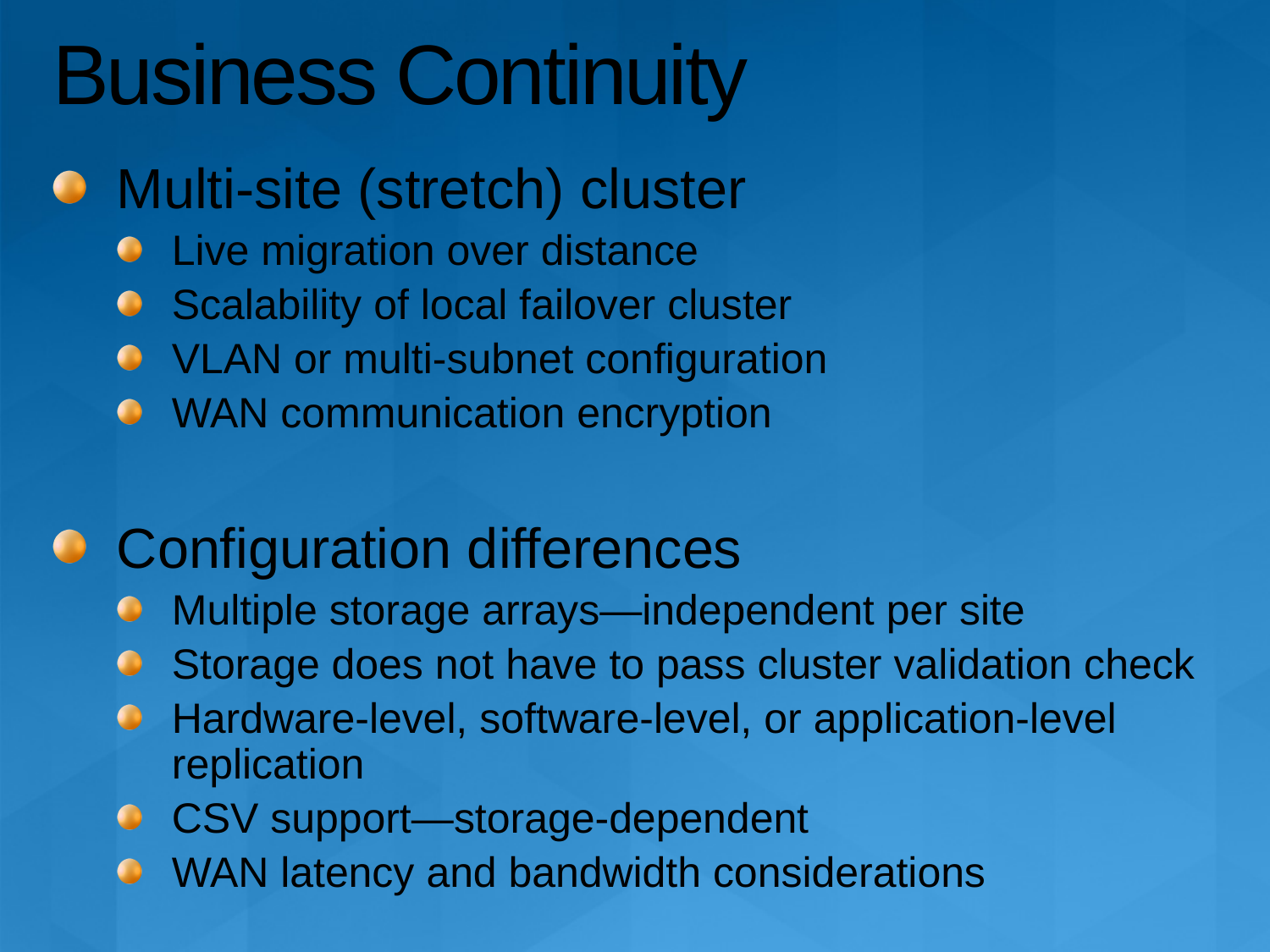

# Business Continuity
Multi-site (stretch) cluster
Live migration over distance
Scalability of local failover cluster
VLAN or multi-subnet configuration
WAN communication encryption

Configuration differences
Multiple storage arrays—independent per site
Storage does not have to pass cluster validation check
Hardware-level, software-level, or application-level replication
CSV support—storage-dependent
WAN latency and bandwidth considerations